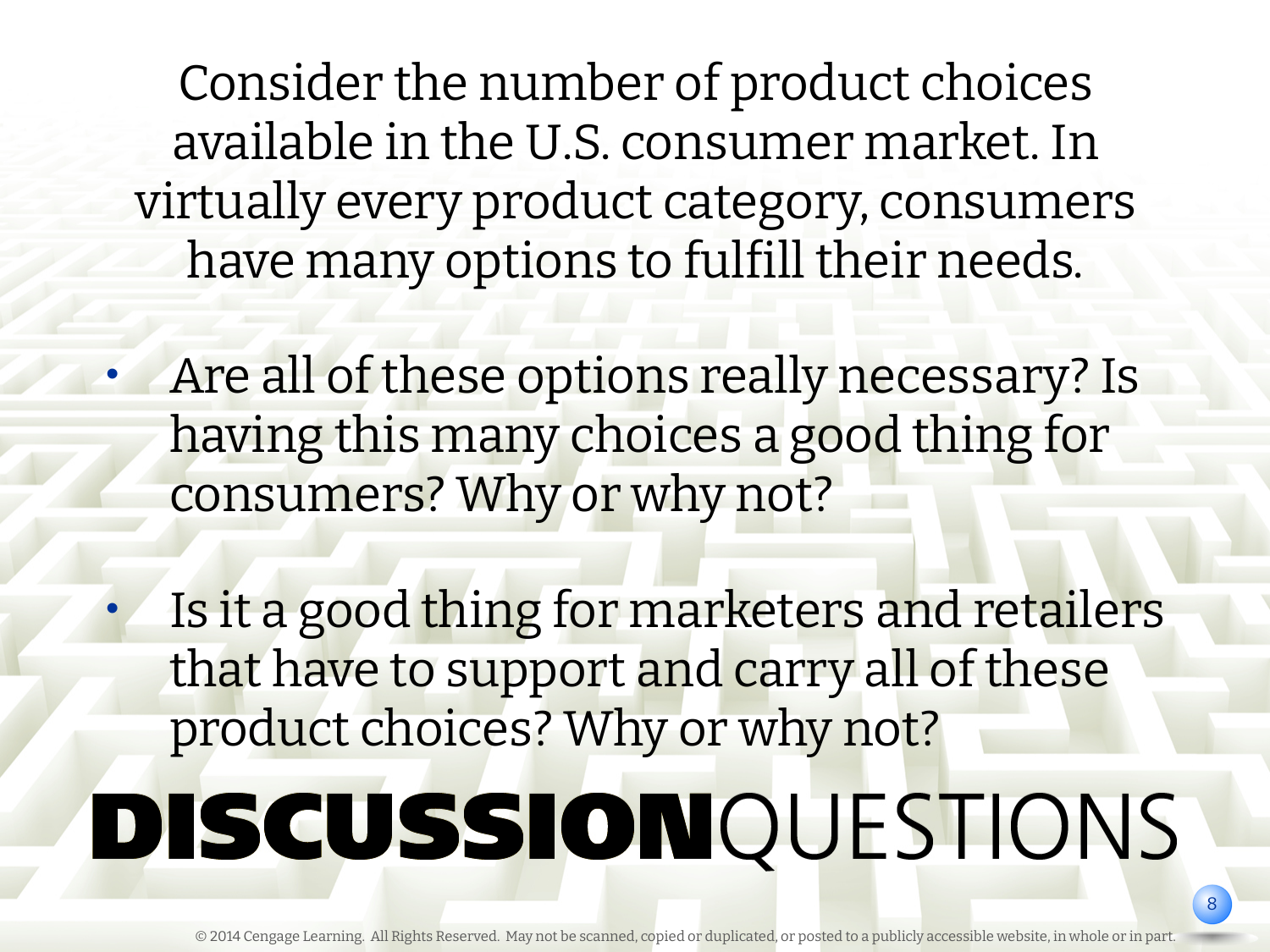

Consider the number of product choices available in the U.S. consumer market. In virtually every product category, consumers have many options to fulfill their needs.
Are all of these options really necessary? Is having this many choices a good thing for consumers? Why or why not?
Is it a good thing for marketers and retailers that have to support and carry all of these product choices? Why or why not?
8